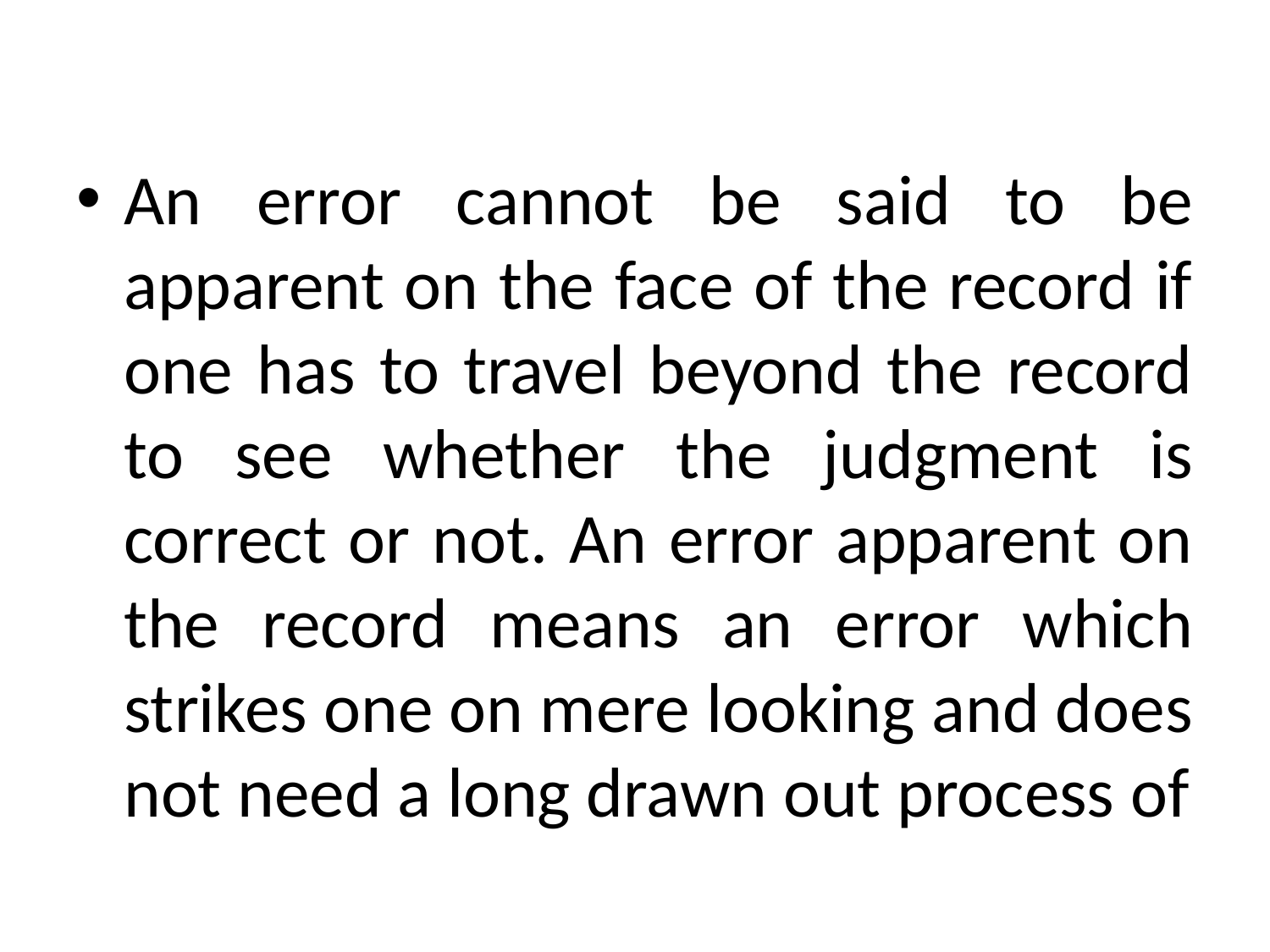

#
An error cannot be said to be apparent on the face of the record if one has to travel beyond the record to see whether the judgment is correct or not. An error apparent on the record means an error which strikes one on mere looking and does not need a long drawn out process of